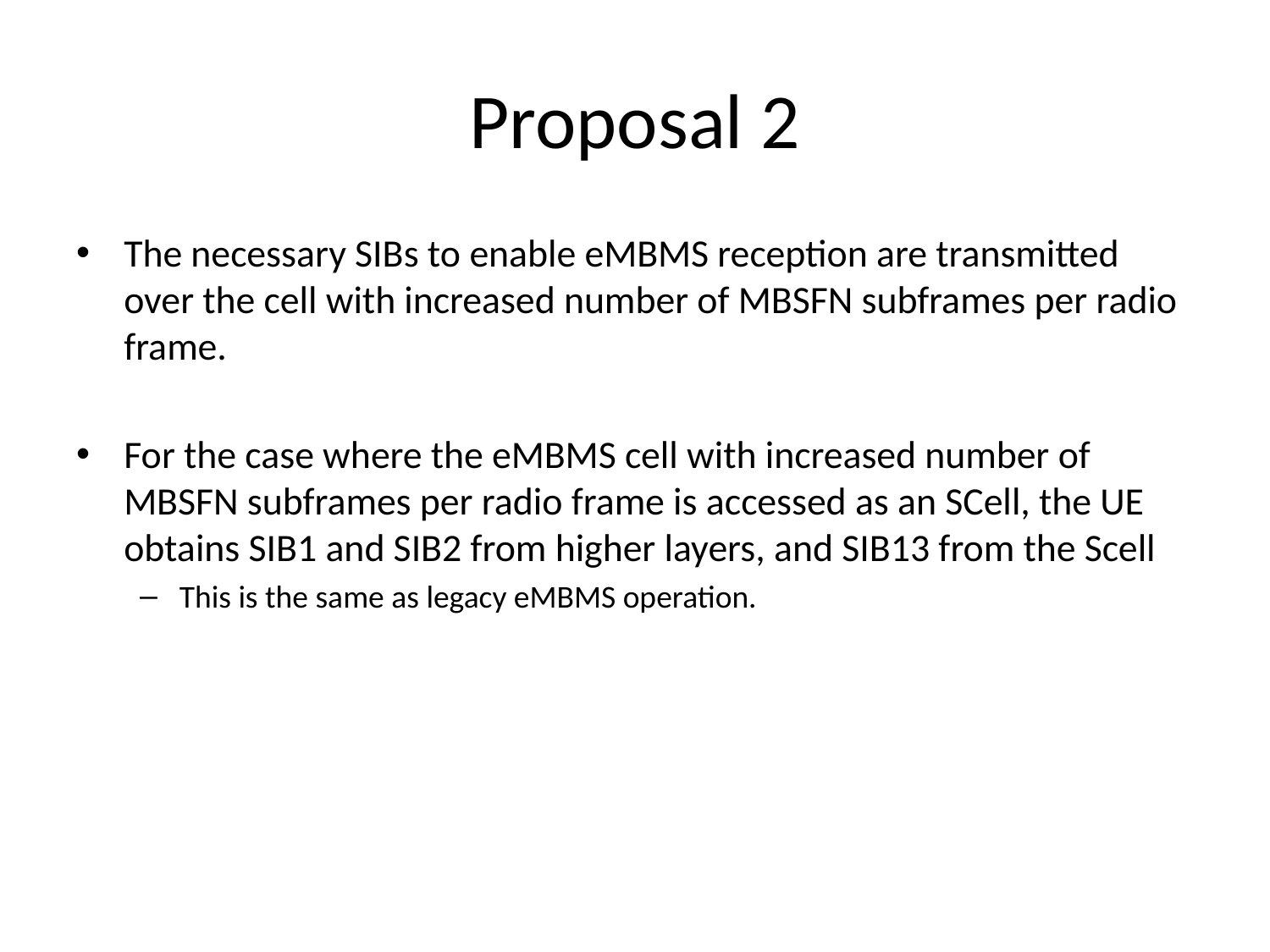

# Proposal 2
The necessary SIBs to enable eMBMS reception are transmitted over the cell with increased number of MBSFN subframes per radio frame.

For the case where the eMBMS cell with increased number of MBSFN subframes per radio frame is accessed as an SCell, the UE obtains SIB1 and SIB2 from higher layers, and SIB13 from the Scell
This is the same as legacy eMBMS operation.